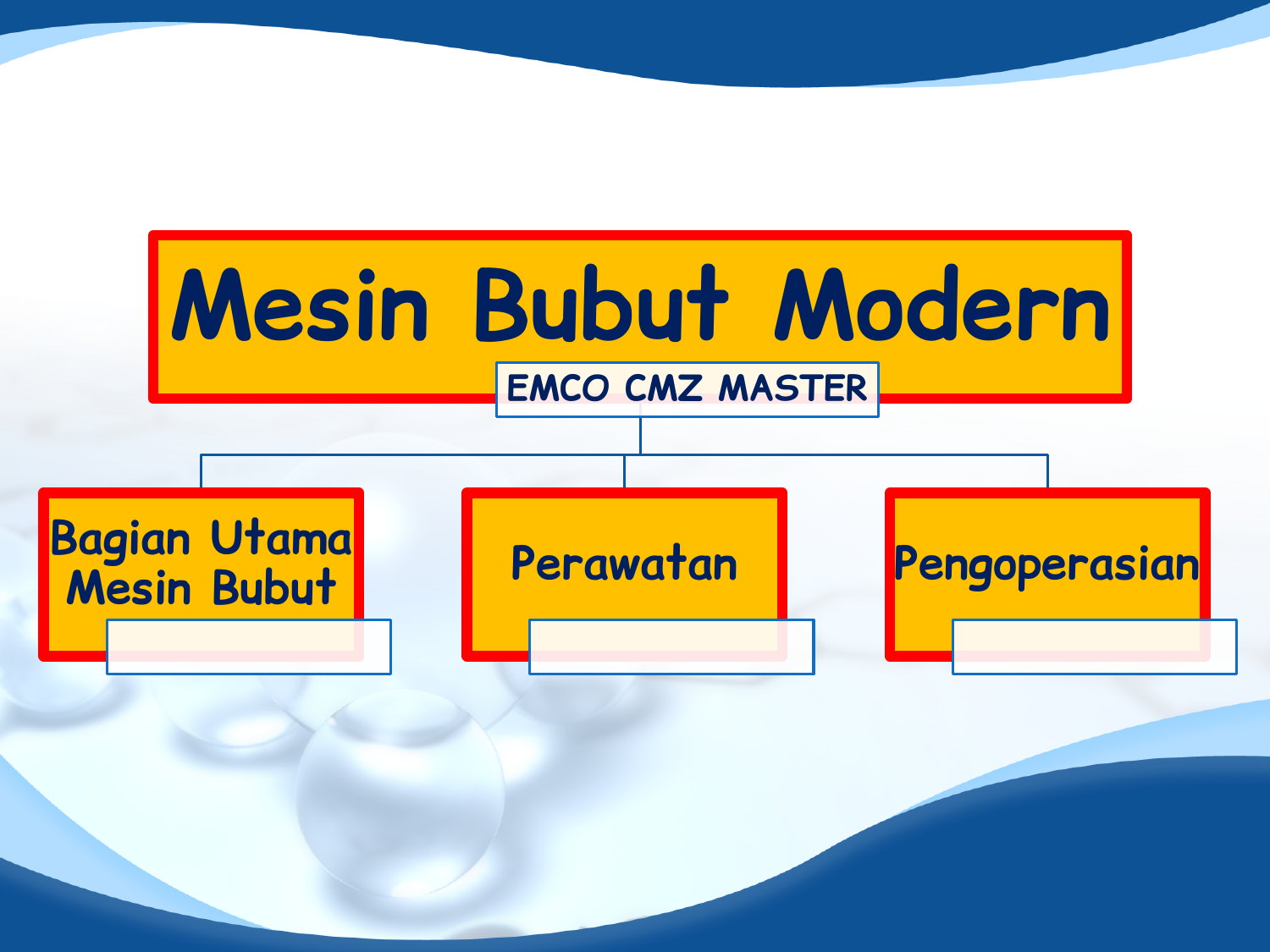

Mesin Bubut Modern
EMCO CMZ MASTER
Bagian Utama Mesin Bubut

Perawatan

Pengoperasian